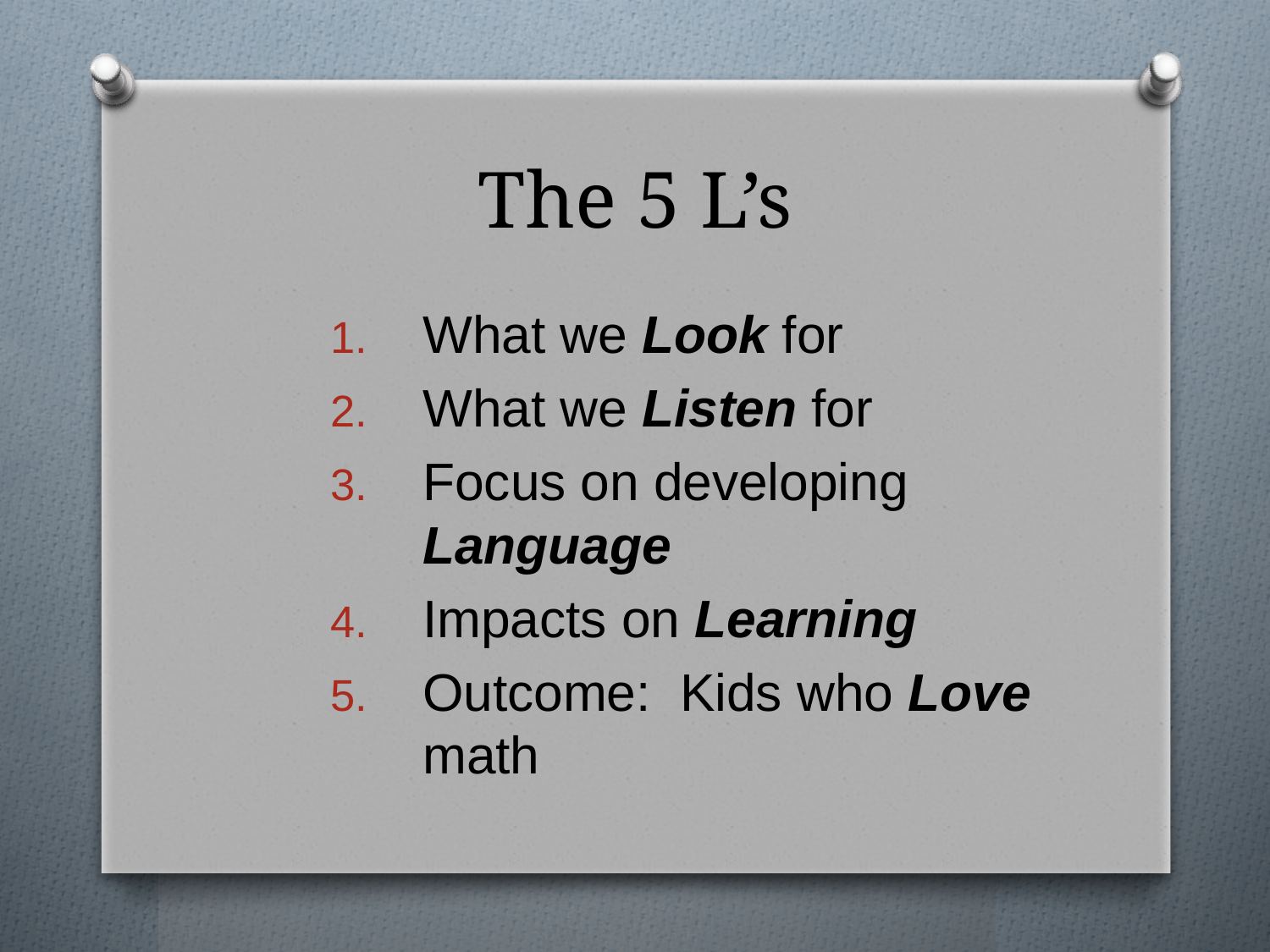

# The 5 L’s
What we Look for
What we Listen for
Focus on developing Language
Impacts on Learning
Outcome:  Kids who Love math